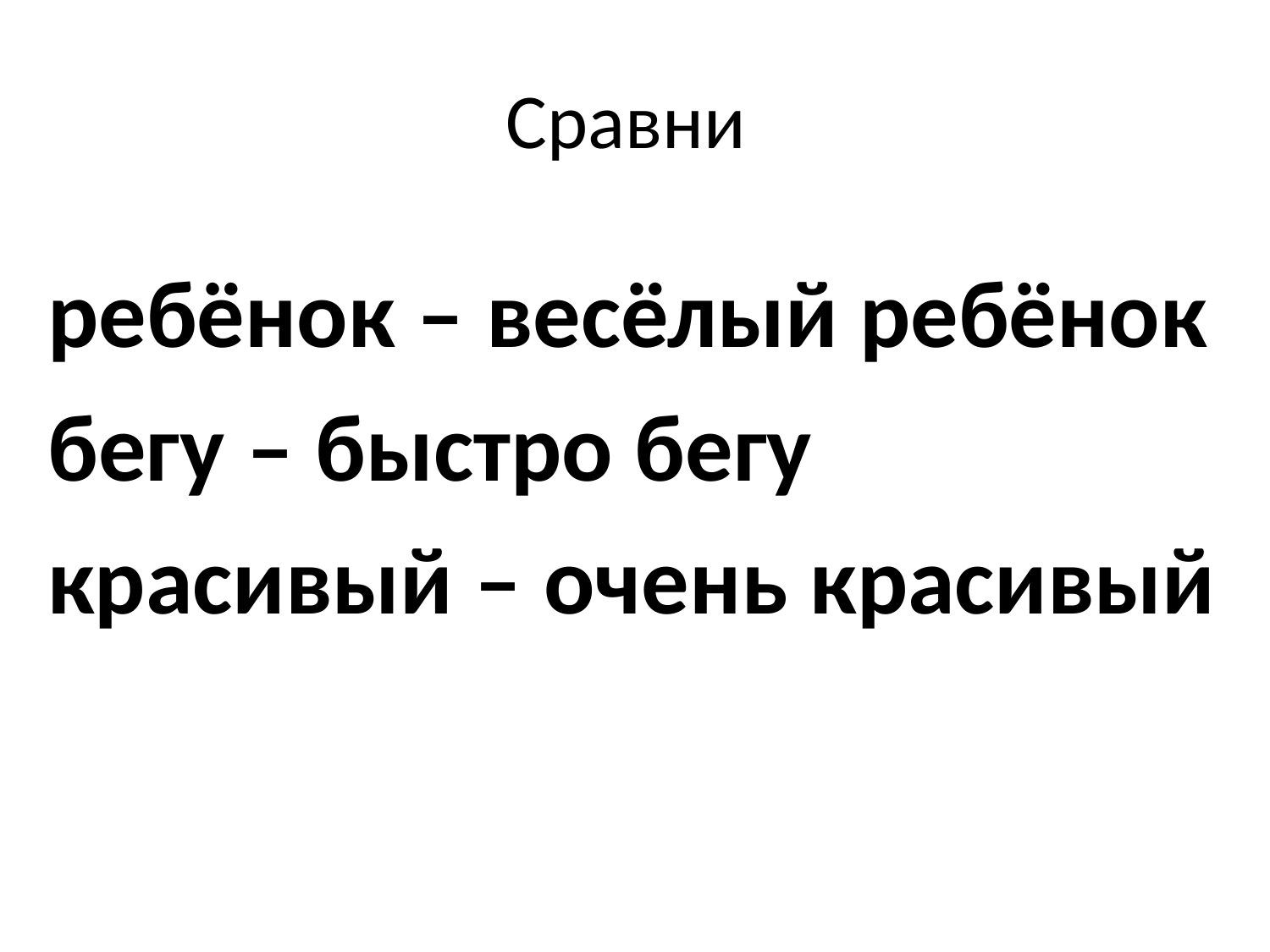

# Сравни
ребёнок – весёлый ребёнок
бегу – быстро бегу
красивый – очень красивый